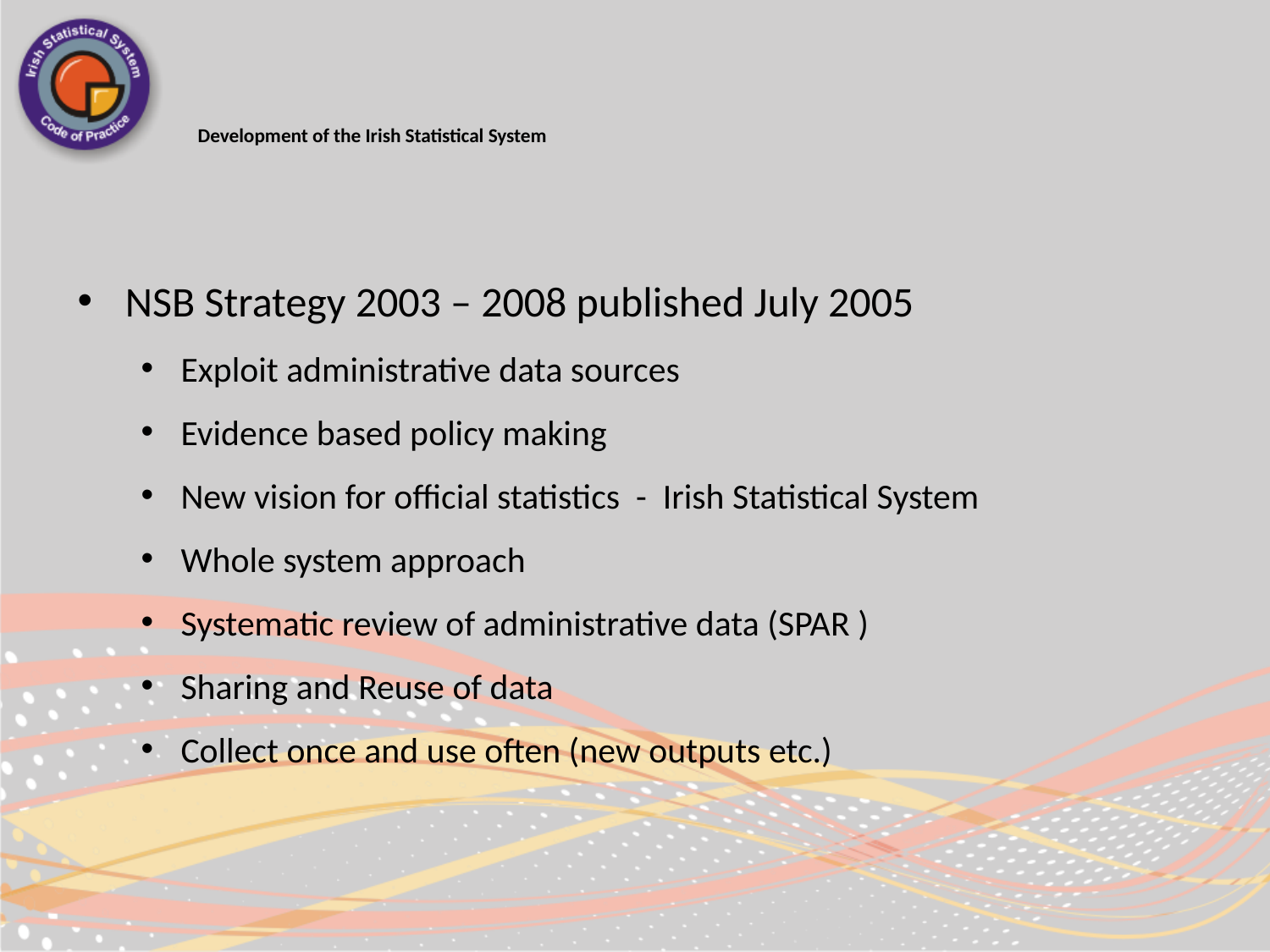

# Development of the Irish Statistical System

NSB Strategy 2003 – 2008 published July 2005
Exploit administrative data sources
Evidence based policy making
New vision for official statistics  -  Irish Statistical System
Whole system approach
Systematic review of administrative data (SPAR )
Sharing and Reuse of data
Collect once and use often (new outputs etc.)